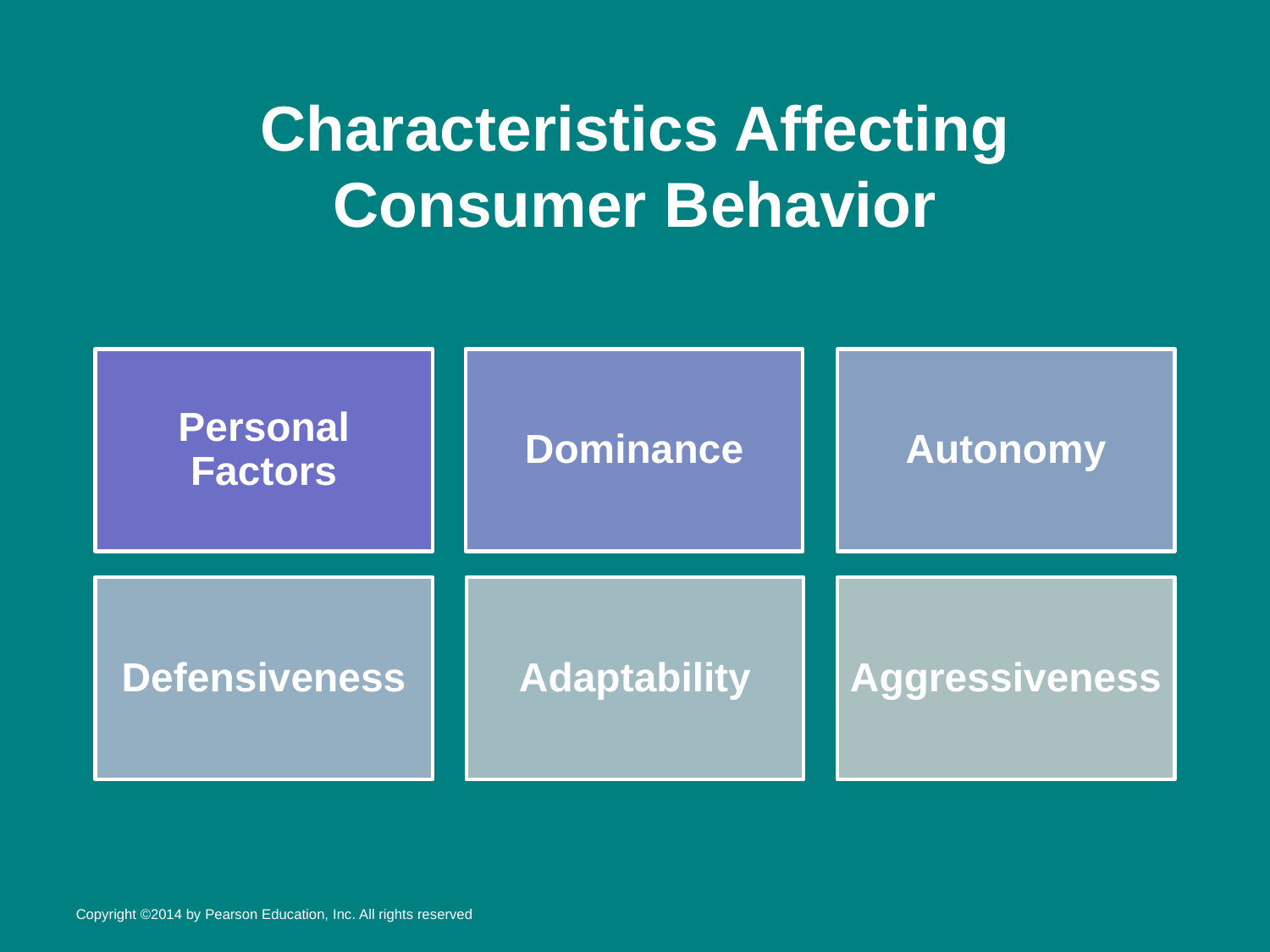

# Characteristics Affecting Consumer Behavior
Personal Factors
Dominance
Autonomy
Defensiveness
Adaptability
Aggressiveness
Copyright ©2014 by Pearson Education, Inc. All rights reserved